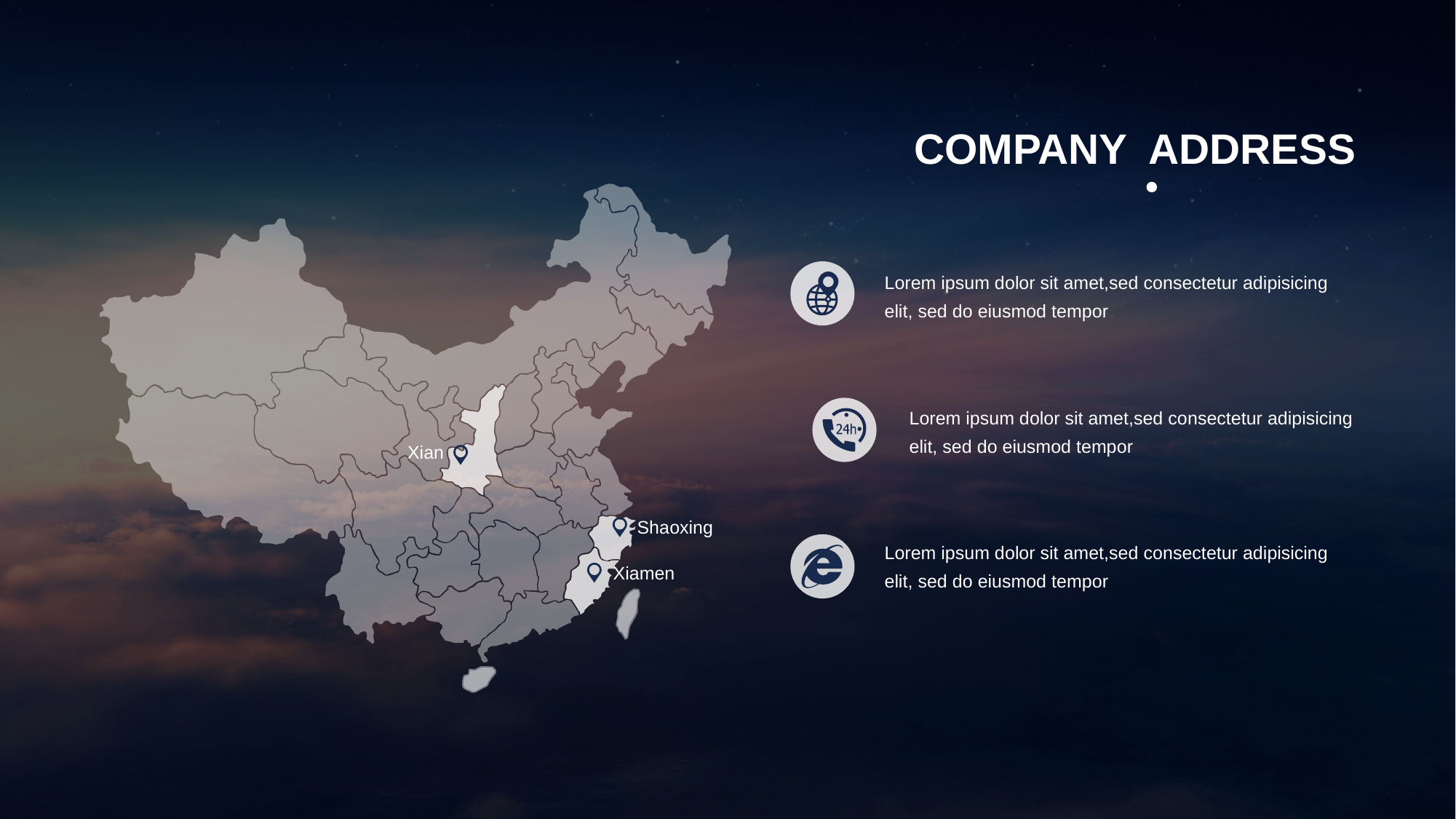

COMPANY  ADDRESS

Lorem ipsum dolor sit amet,sed consectetur adipisicing elit, sed do eiusmod tempor

Lorem ipsum dolor sit amet,sed consectetur adipisicing elit, sed do eiusmod tempor

Xian

Shaoxing

Lorem ipsum dolor sit amet,sed consectetur adipisicing elit, sed do eiusmod tempor

Xiamen